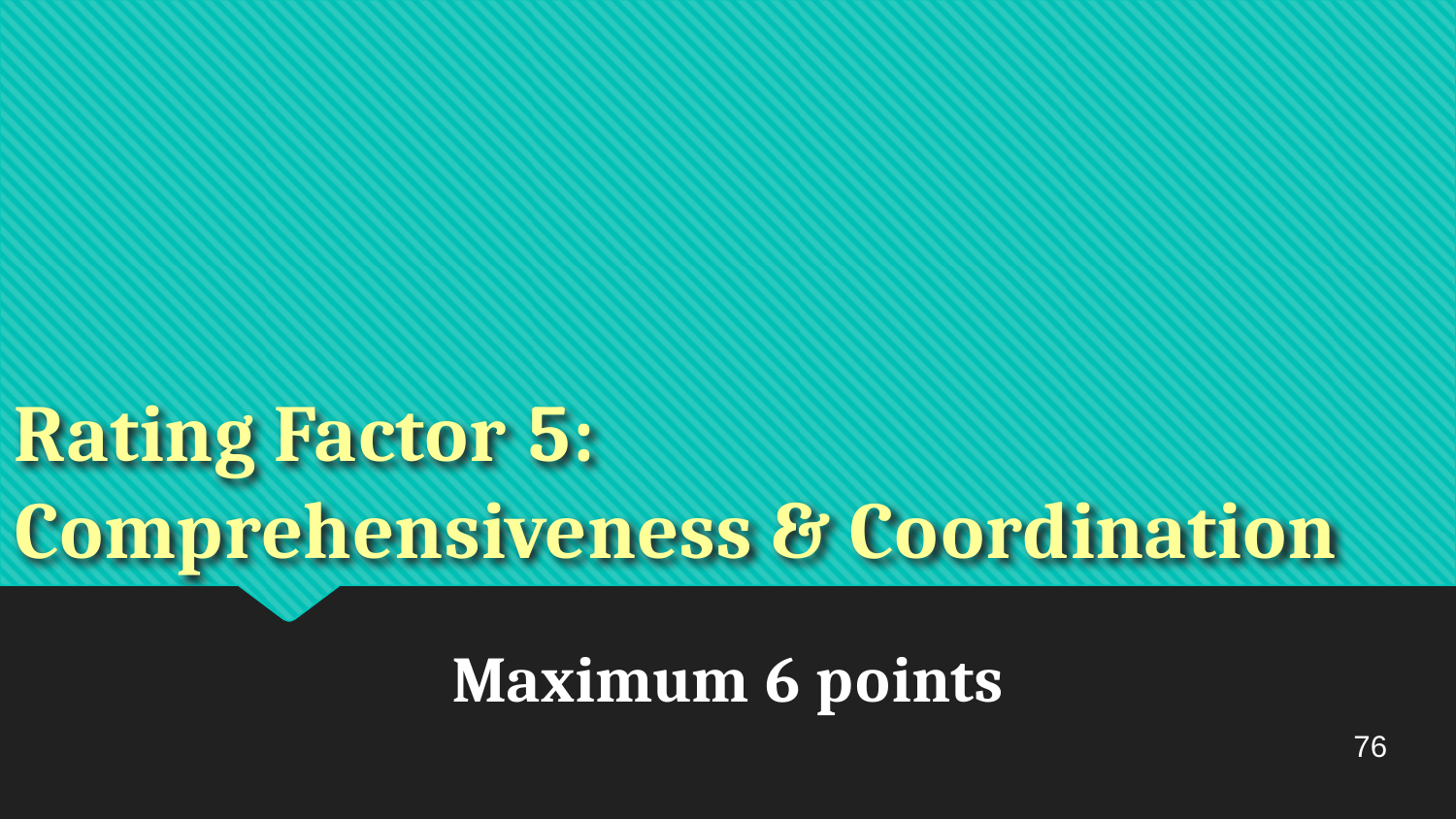

# Rating Factor 5: Comprehensiveness & Coordination
Maximum 6 points

76